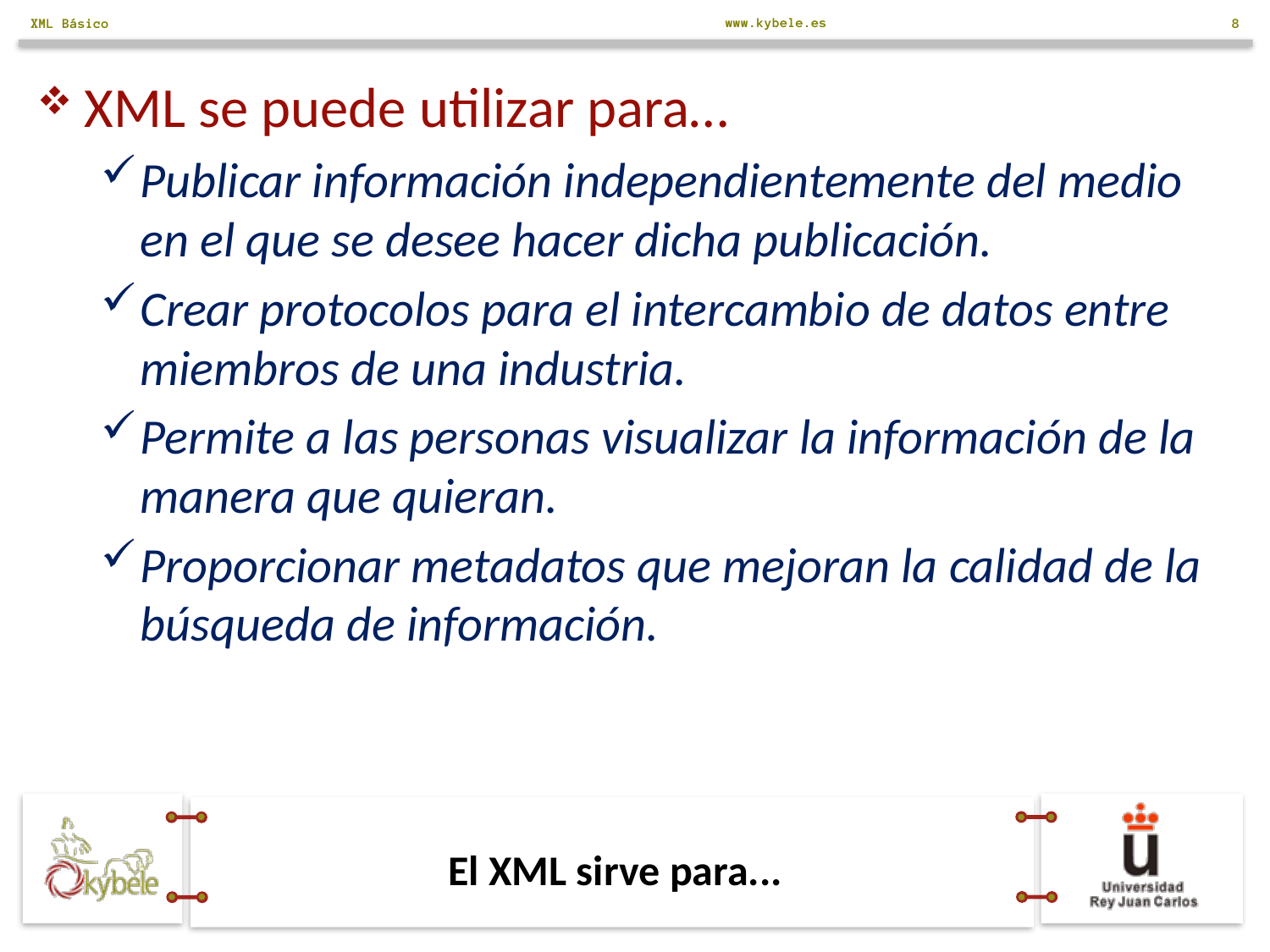

XML Básico
8
XML se puede utilizar para…
Publicar información independientemente del medio en el que se desee hacer dicha publicación.
Crear protocolos para el intercambio de datos entre miembros de una industria.
Permite a las personas visualizar la información de la manera que quieran.
Proporcionar metadatos que mejoran la calidad de la búsqueda de información.
# El XML sirve para...